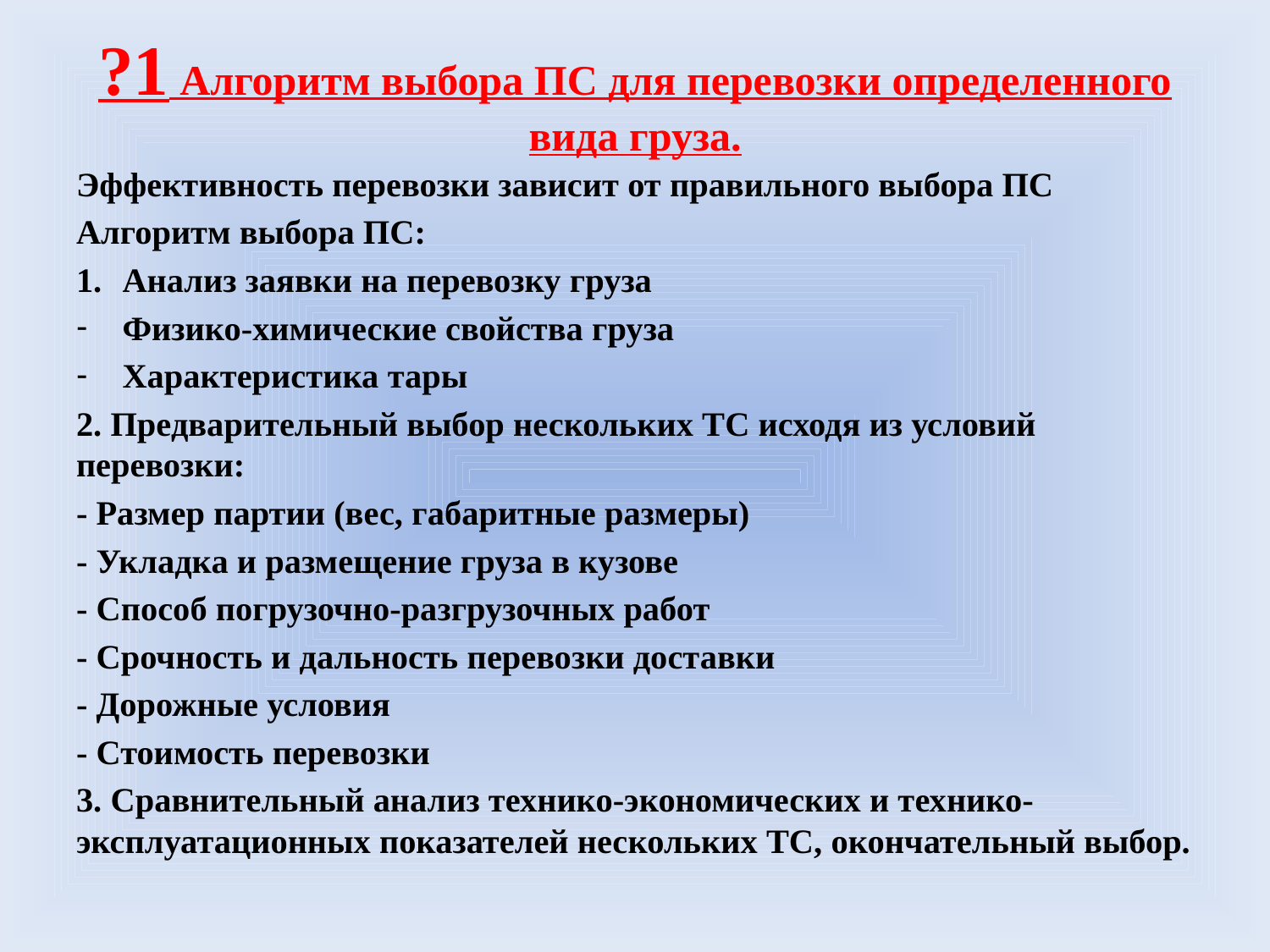

# ?1 Алгоритм выбора ПС для перевозки определенного вида груза.
Эффективность перевозки зависит от правильного выбора ПС
Алгоритм выбора ПС:
Анализ заявки на перевозку груза
Физико-химические свойства груза
Характеристика тары
2. Предварительный выбор нескольких ТС исходя из условий перевозки:
- Размер партии (вес, габаритные размеры)
- Укладка и размещение груза в кузове
- Способ погрузочно-разгрузочных работ
- Срочность и дальность перевозки доставки
- Дорожные условия
- Стоимость перевозки
3. Сравнительный анализ технико-экономических и технико-эксплуатационных показателей нескольких ТС, окончательный выбор.